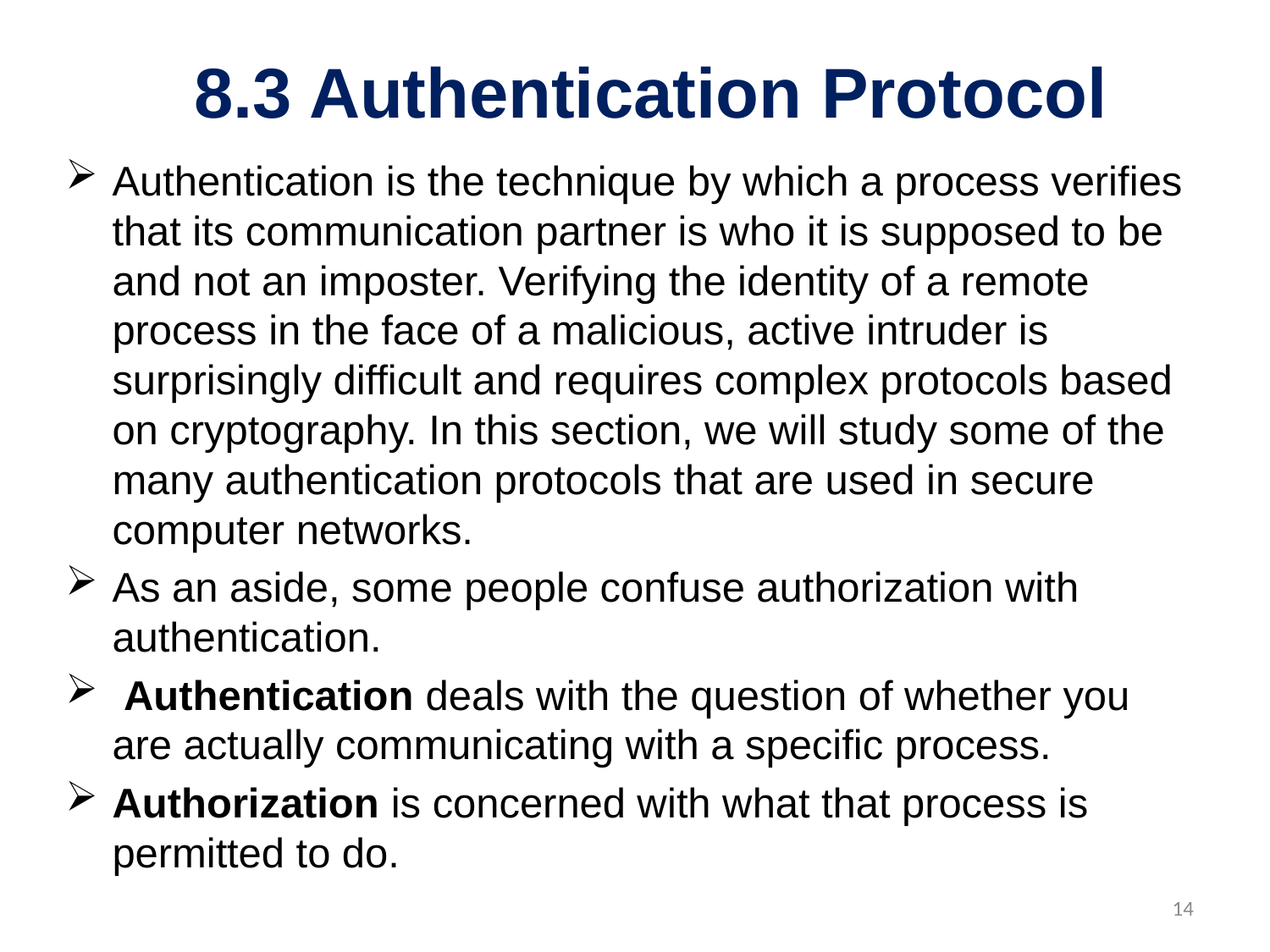

# 8.3 Authentication Protocol
Authentication is the technique by which a process verifies that its communication partner is who it is supposed to be and not an imposter. Verifying the identity of a remote process in the face of a malicious, active intruder is surprisingly difficult and requires complex protocols based on cryptography. In this section, we will study some of the many authentication protocols that are used in secure computer networks.
As an aside, some people confuse authorization with authentication.
 Authentication deals with the question of whether you are actually communicating with a specific process.
Authorization is concerned with what that process is permitted to do.
14